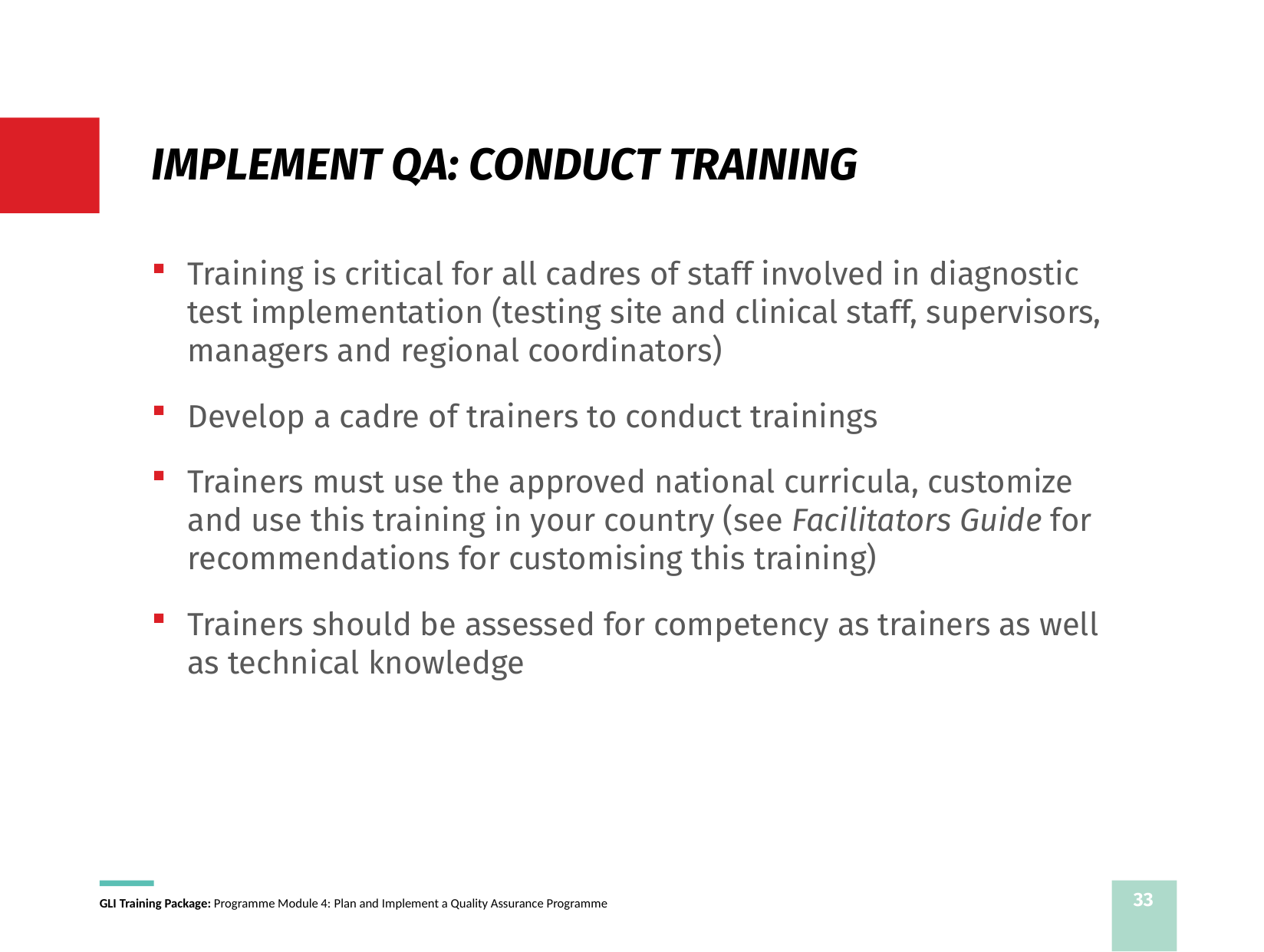

# IMPLEMENT QA: CONDUCT TRAINING
Training is critical for all cadres of staff involved in diagnostic test implementation (testing site and clinical staff, supervisors, managers and regional coordinators)
Develop a cadre of trainers to conduct trainings
Trainers must use the approved national curricula, customize and use this training in your country (see Facilitators Guide for recommendations for customising this training)
Trainers should be assessed for competency as trainers as well as technical knowledge